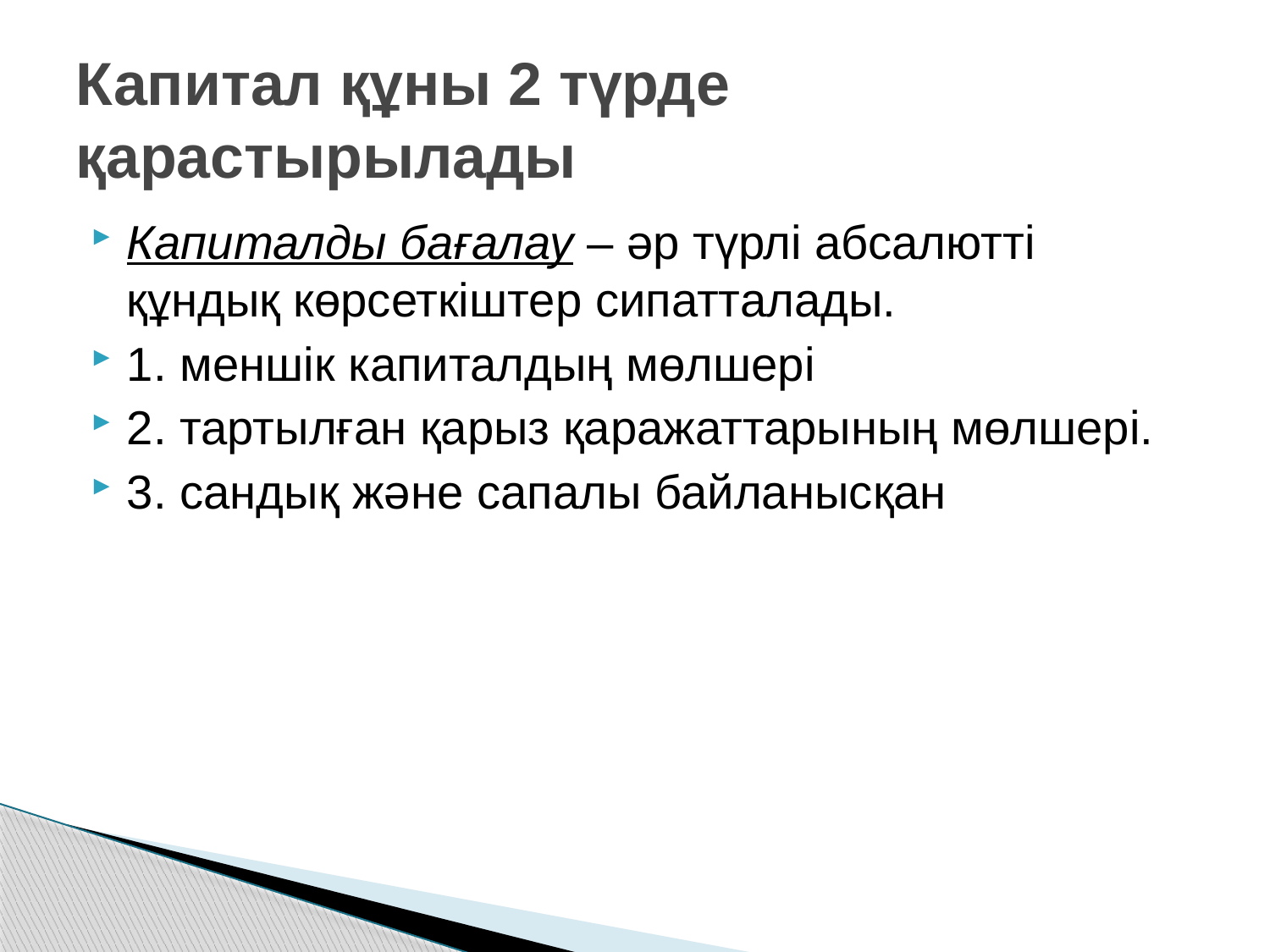

# Капитал құны 2 түрде қарастырылады
Капиталды бағалау – әр түрлі абсалютті құндық көрсеткіштер сипатталады.
1. меншік капиталдың мөлшері
2. тартылған қарыз қаражаттарының мөлшері.
3. сандық және сапалы байланысқан